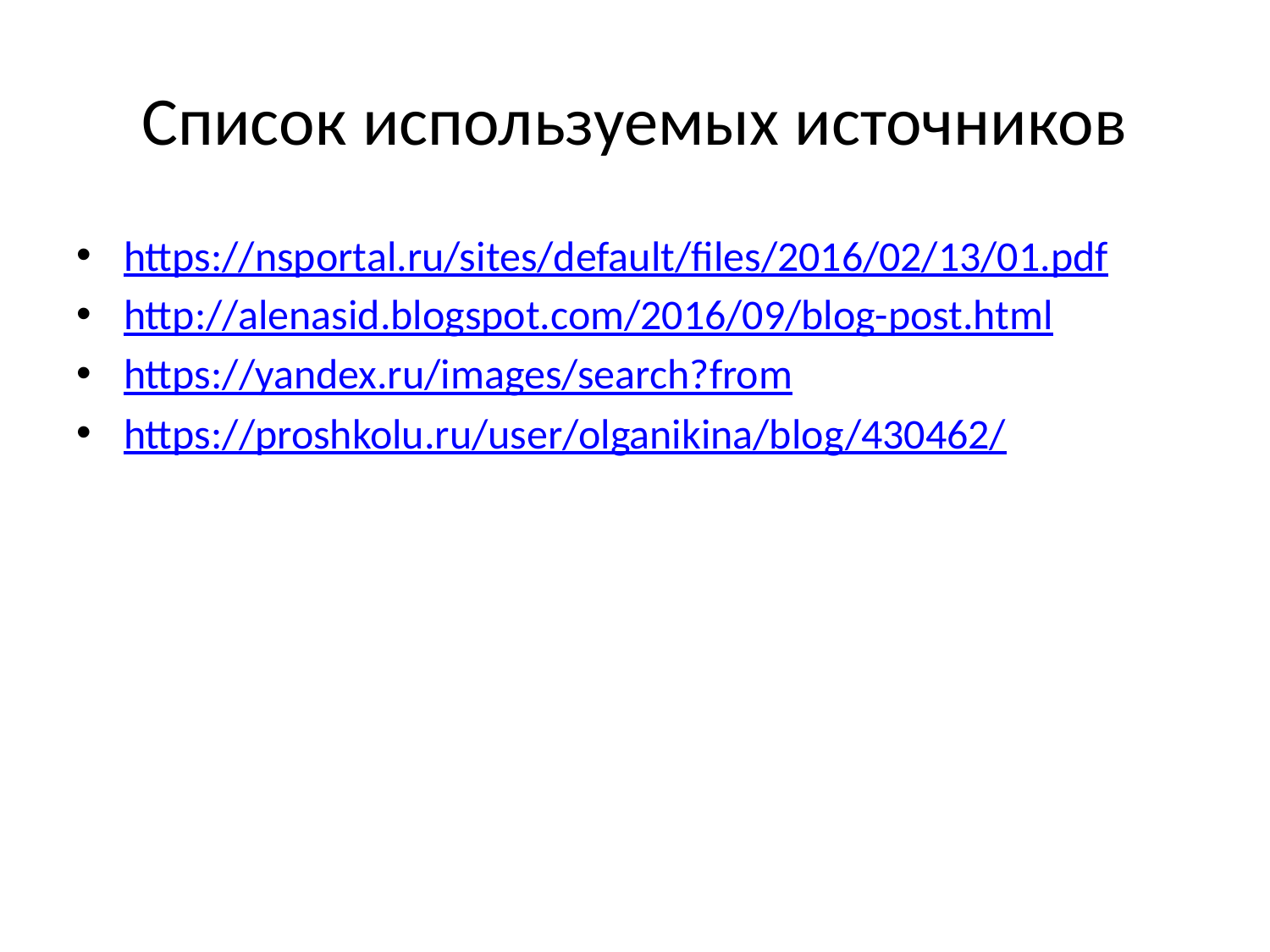

# Список используемых источников
https://nsportal.ru/sites/default/files/2016/02/13/01.pdf
http://alenasid.blogspot.com/2016/09/blog-post.html
https://yandex.ru/images/search?from
https://proshkolu.ru/user/olganikina/blog/430462/